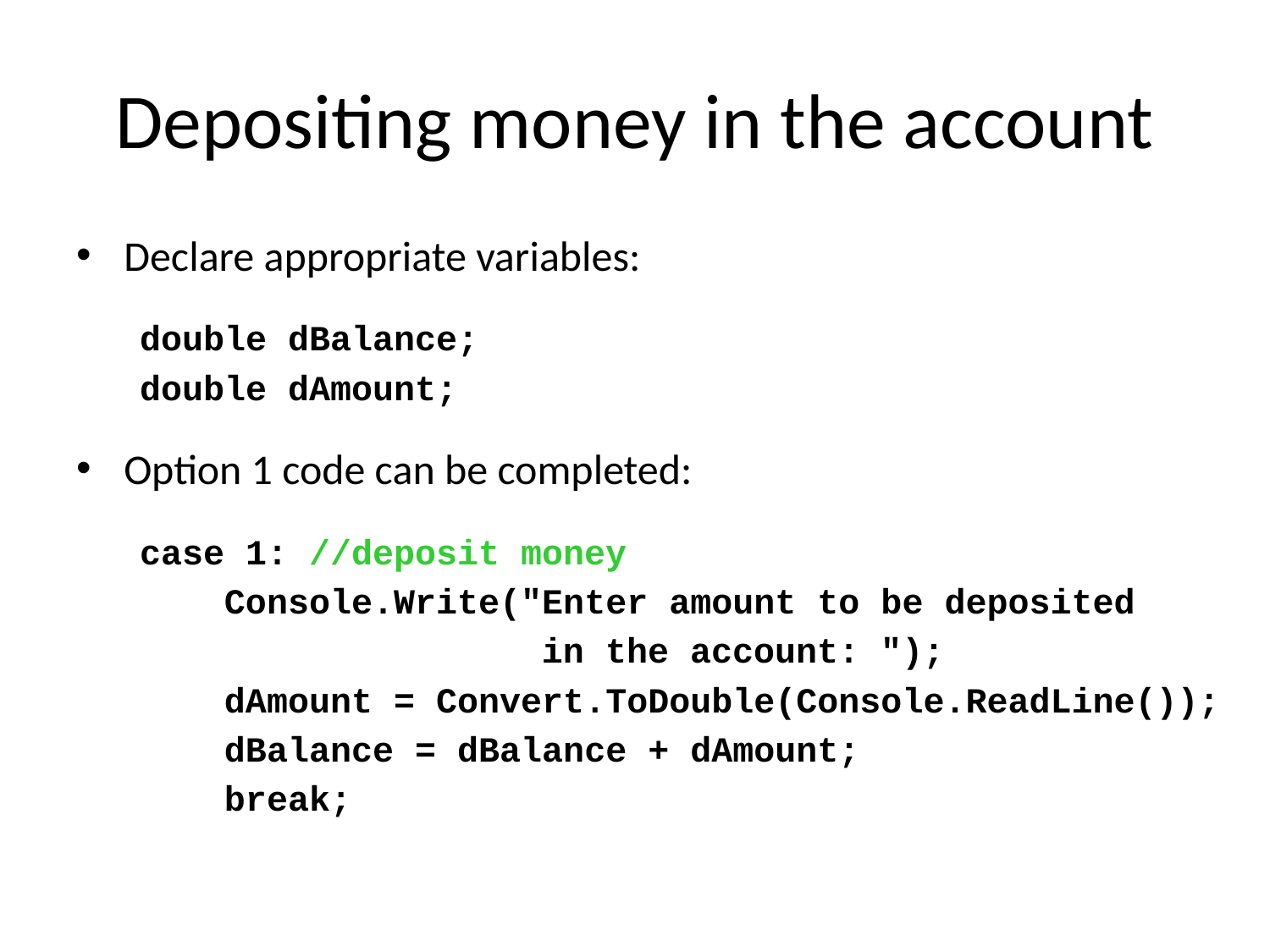

# Depositing money in the account
Declare appropriate variables:

double dBalance;
double dAmount;

Option 1 code can be completed:

case 1: //deposit money
    Console.Write("Enter amount to be deposited
                   in the account: ");
    dAmount = Convert.ToDouble(Console.ReadLine());
    dBalance = dBalance + dAmount;
    break;